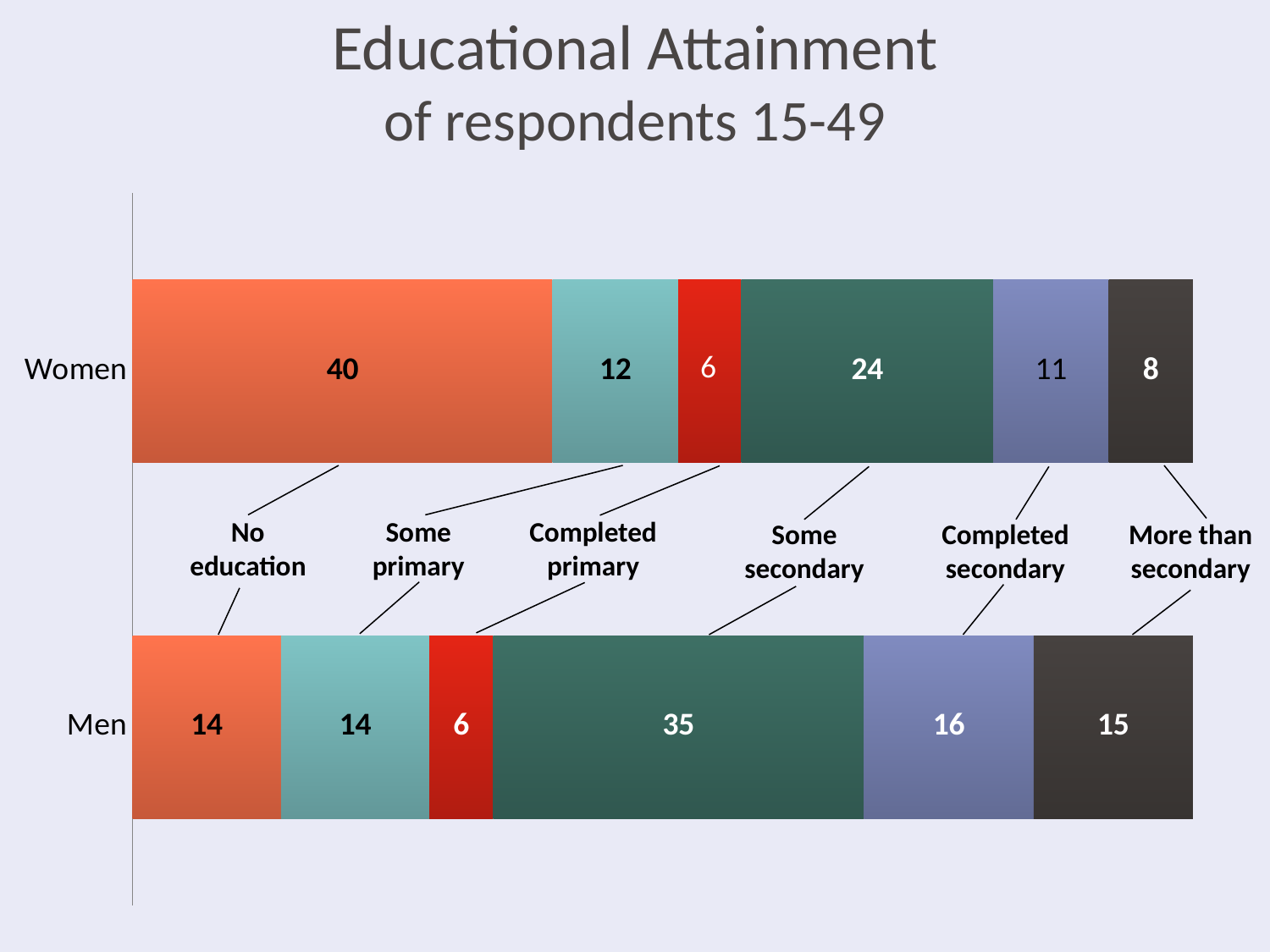

# Educational Attainment of respondents 15-49

### Chart

| Category | No education | Some primary | Completed primary | Some secondary | Completed secondary | More than secondary |
|---|---|---|---|---|---|---|
| Men | 14.0 | 14.0 | 6.0 | 35.0 | 16.0 | 15.0 |
| Women | 40.0 | 12.0 | 6.0 | 24.0 | 11.0 | 8.0 |
No education
Some primary
Completed primary
Some secondary
Completed
secondary
More than secondary